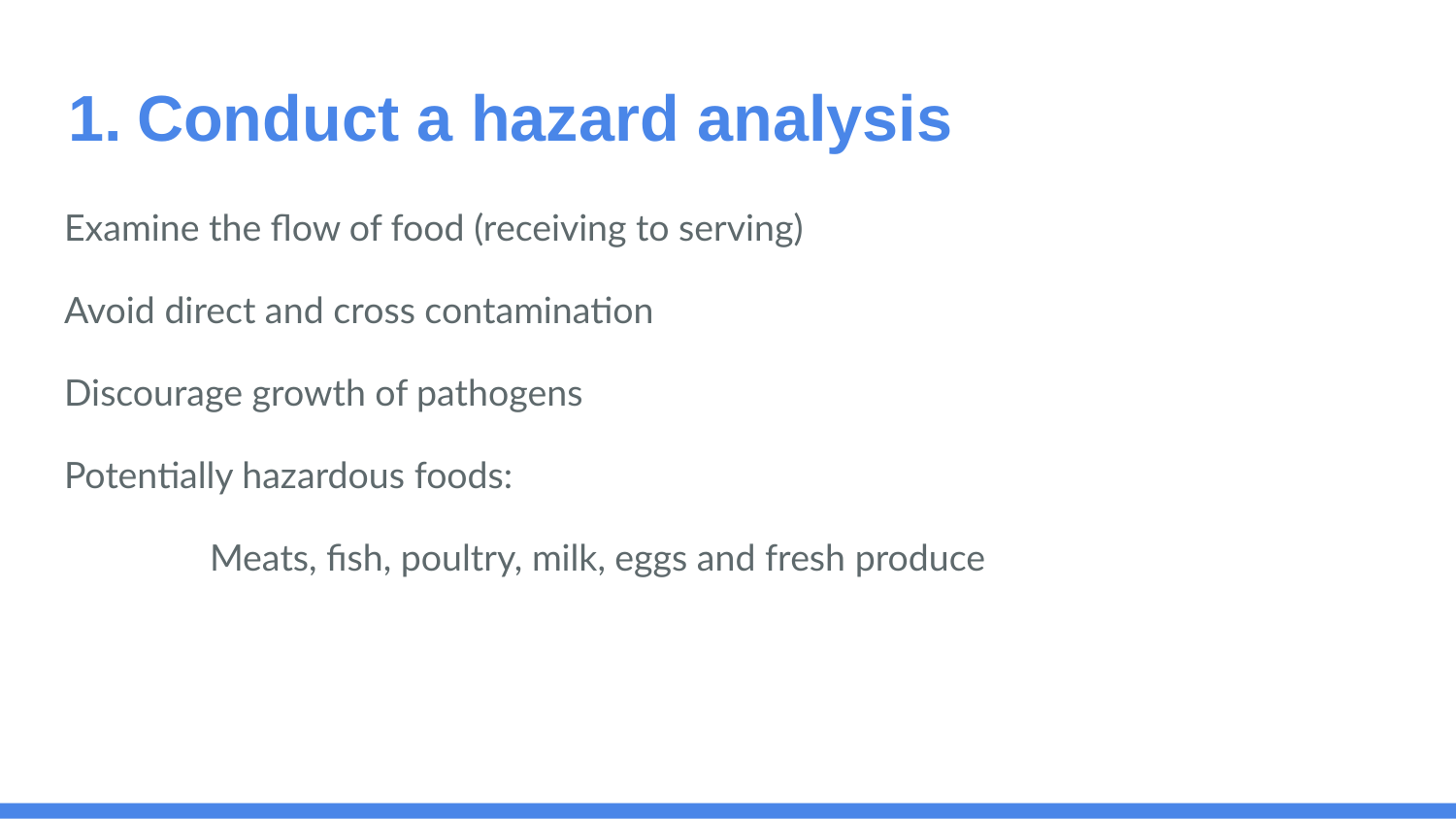

# Conduct a hazard analysis
Examine the flow of food (receiving to serving)
Avoid direct and cross contamination
Discourage growth of pathogens
Potentially hazardous foods:
	Meats, fish, poultry, milk, eggs and fresh produce